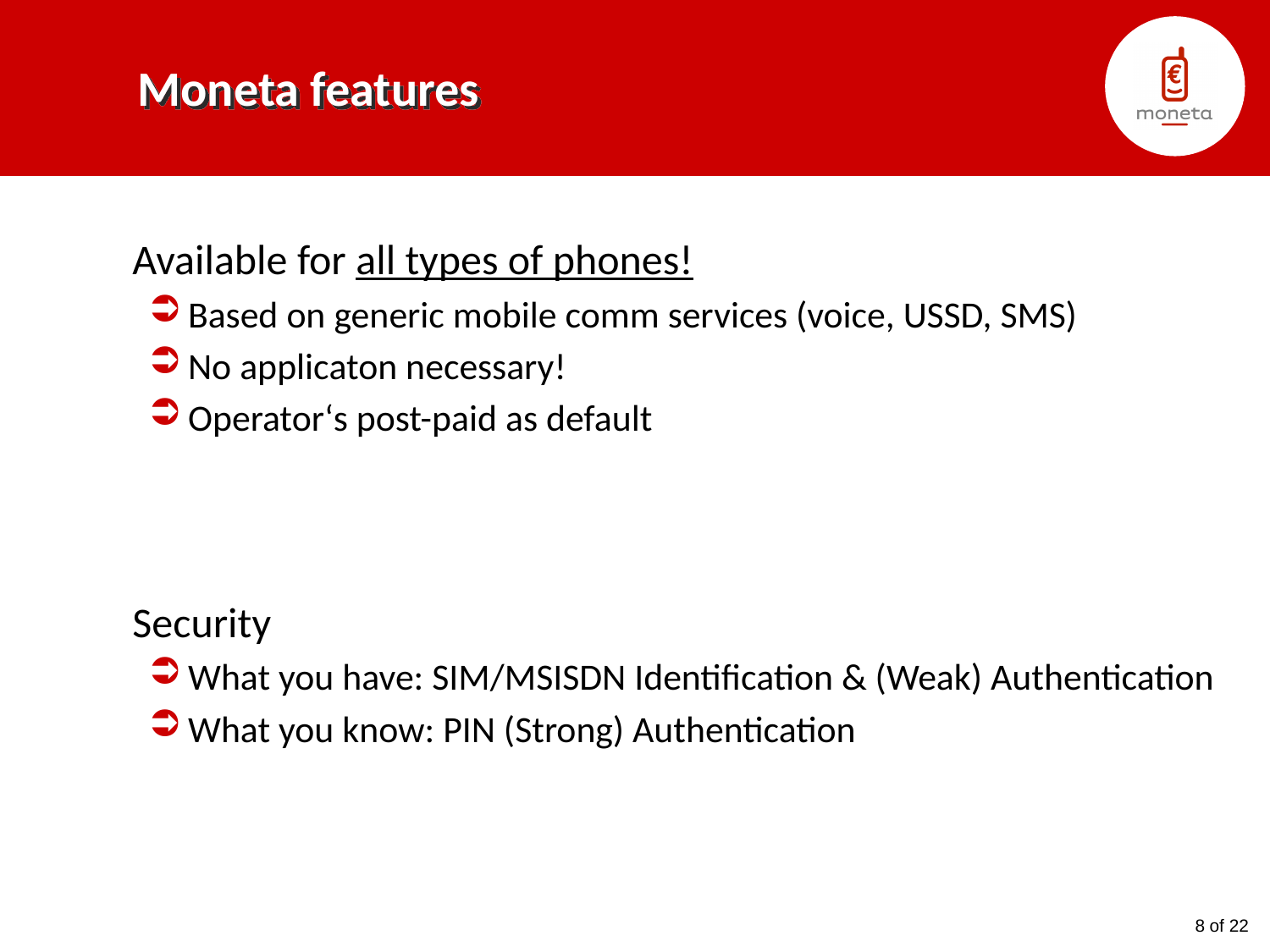

# Moneta features
Available for all types of phones!
Based on generic mobile comm services (voice, USSD, SMS)
No applicaton necessary!
Operator‘s post-paid as default

Security
What you have: SIM/MSISDN Identification & (Weak) Authentication
What you know: PIN (Strong) Authentication
8 of 22